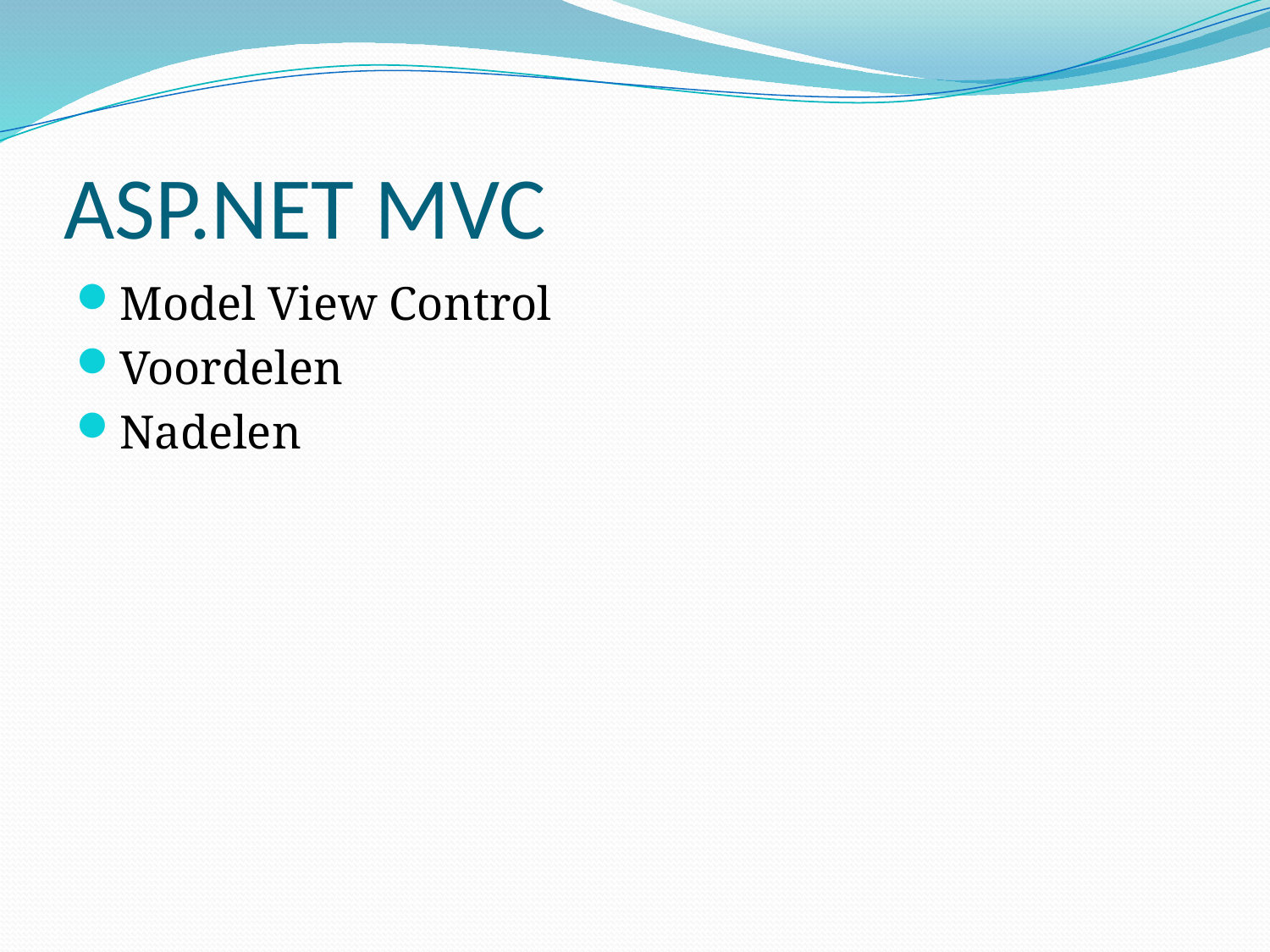

# ASP.NET MVC
Model View Control
Voordelen
Nadelen